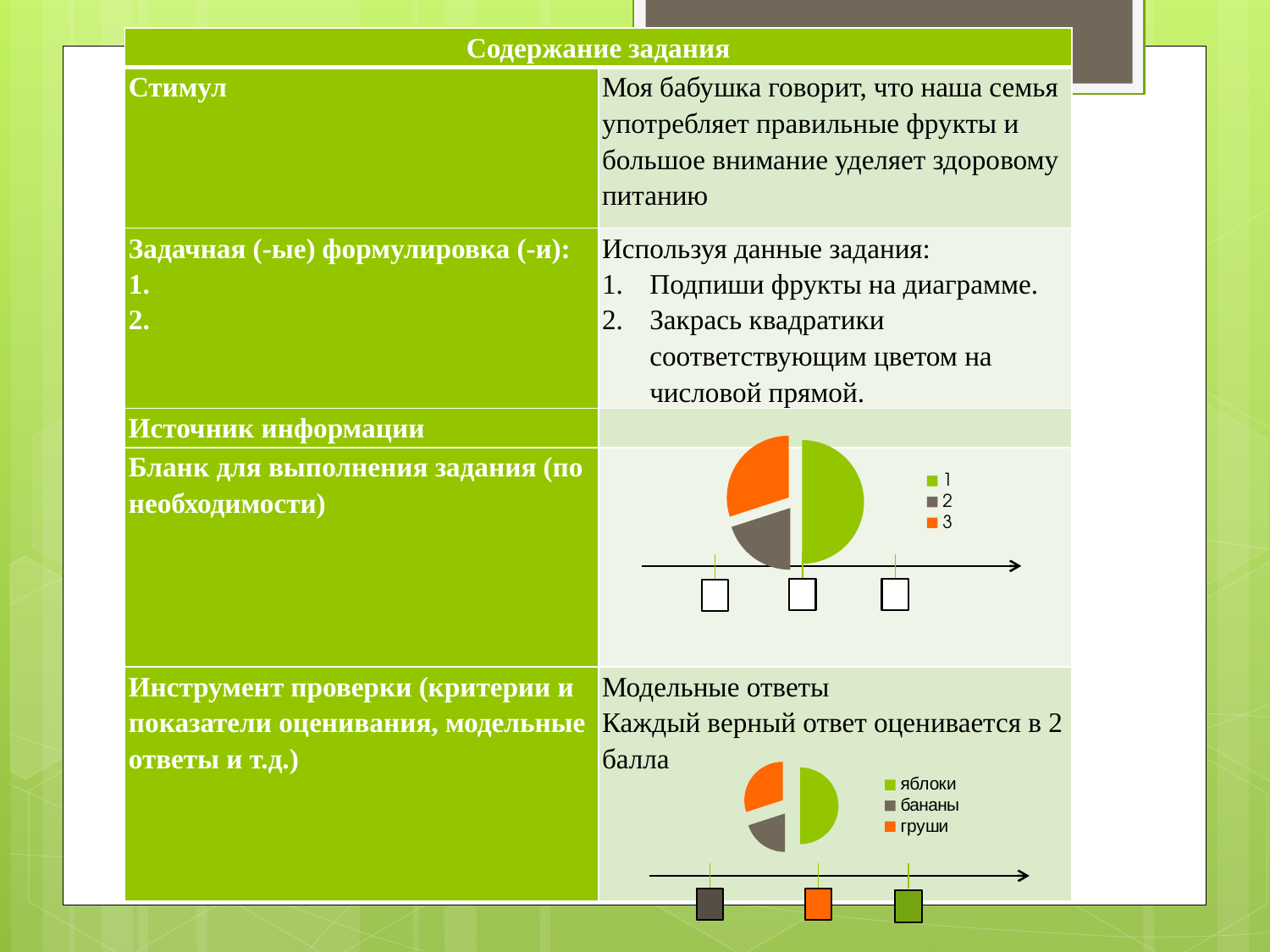

| Содержание задания |  |
| --- | --- |
| Стимул | Моя бабушка говорит, что наша семья употребляет правильные фрукты и большое внимание уделяет здоровому питанию |
| Задачная (-ые) формулировка (-и): 1. 2. | Используя данные задания: Подпиши фрукты на диаграмме. Закрась квадратики соответствующим цветом на числовой прямой. |
| Источник информации |  |
| Бланк для выполнения задания (по необходимости) |  |
| Инструмент проверки (критерии и показатели оценивания, модельные ответы и т.д.) | Модельные ответы Каждый верный ответ оценивается в 2 балла |

### Chart

| Category |  |
|---|---|

### Chart

| Category |  |
|---|---|
| яблоки | 5.0 |
| бананы | 2.0 |
| груши | 3.0 |